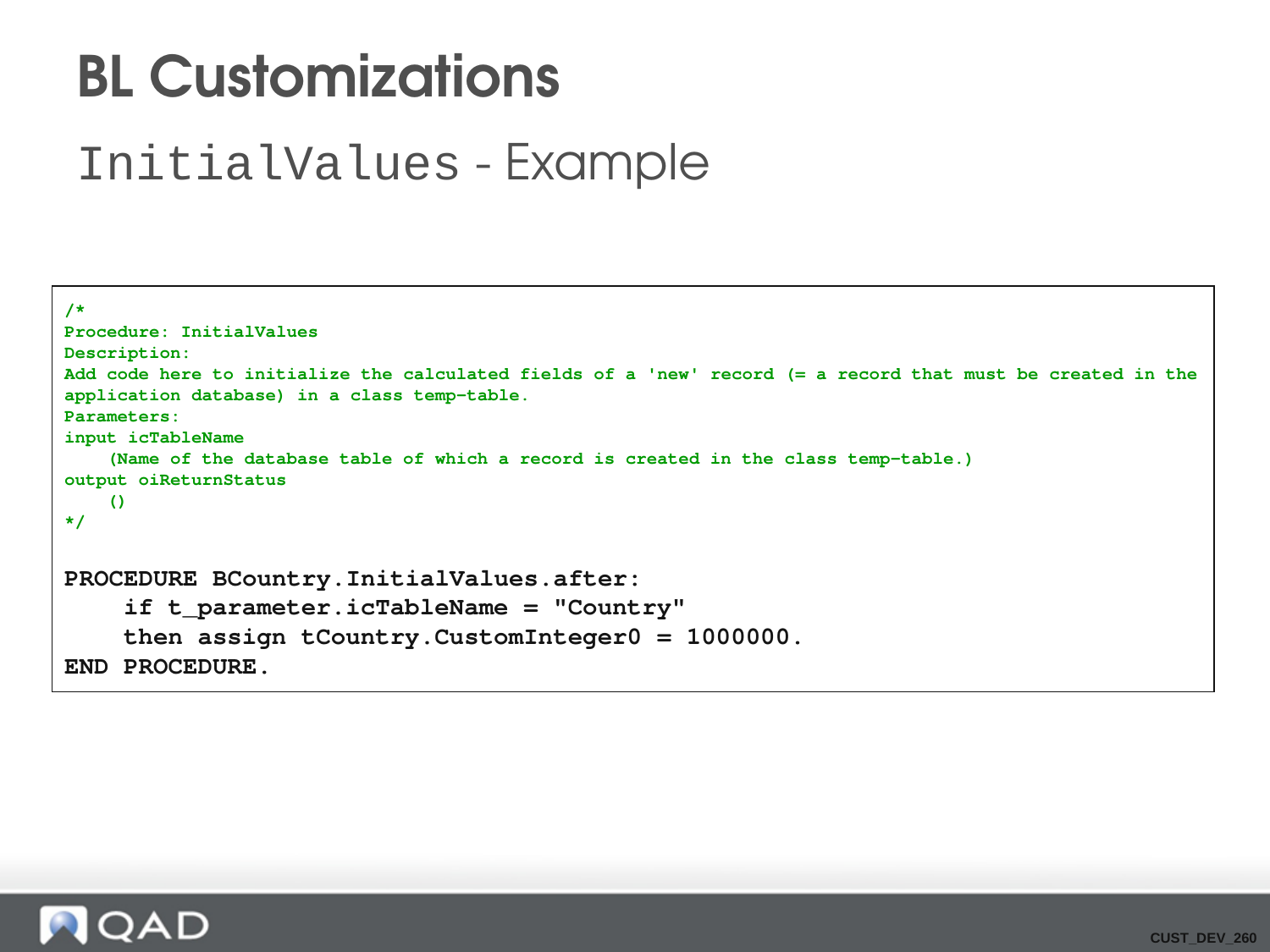

# BL Customizations
InitialValues - Example
/*
Procedure: InitialValues
Description:
Add code here to initialize the calculated fields of a 'new' record (= a record that must be created in the application database) in a class temp-table.
Parameters:
input icTableName
    (Name of the database table of which a record is created in the class temp-table.)
output oiReturnStatus
    ()
*/

PROCEDURE BCountry.InitialValues.after:
    if t_parameter.icTableName = "Country"
    then assign tCountry.CustomInteger0 = 1000000.
END PROCEDURE.
CUST_DEV_260